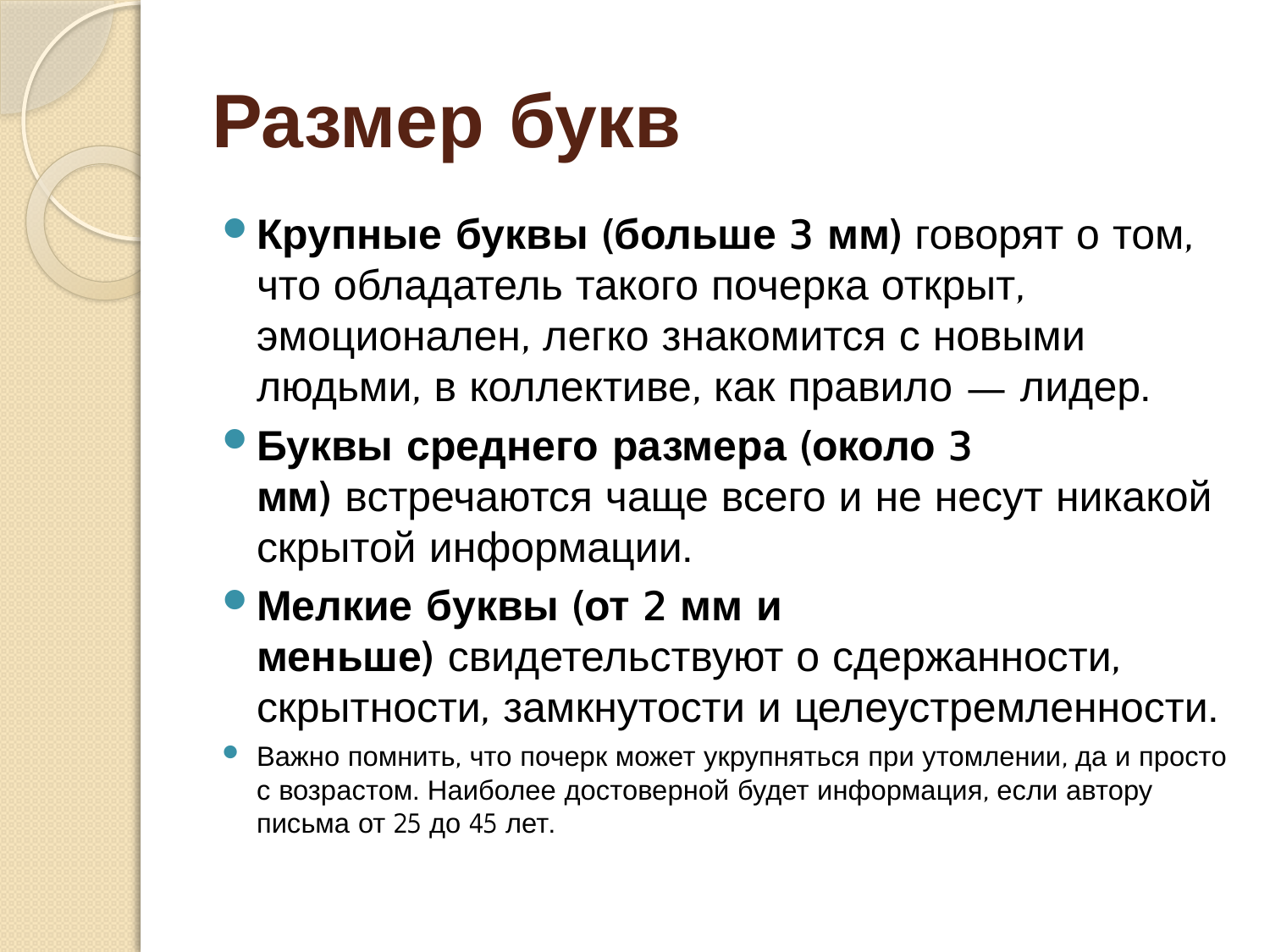

# Размер букв
Крупные буквы (больше 3 мм) говорят о том, что обладатель такого почерка открыт, эмоционален, легко знакомится с новыми людьми, в коллективе, как правило — лидер.
Буквы среднего размера (около 3 мм) встречаются чаще всего и не несут никакой скрытой информации.
Мелкие буквы (от 2 мм и меньше) свидетельствуют о сдержанности, скрытности, замкнутости и целеустремленности.
Важно помнить, что почерк может укрупняться при утомлении, да и просто с возрастом. Наиболее достоверной будет информация, если автору письма от 25 до 45 лет.